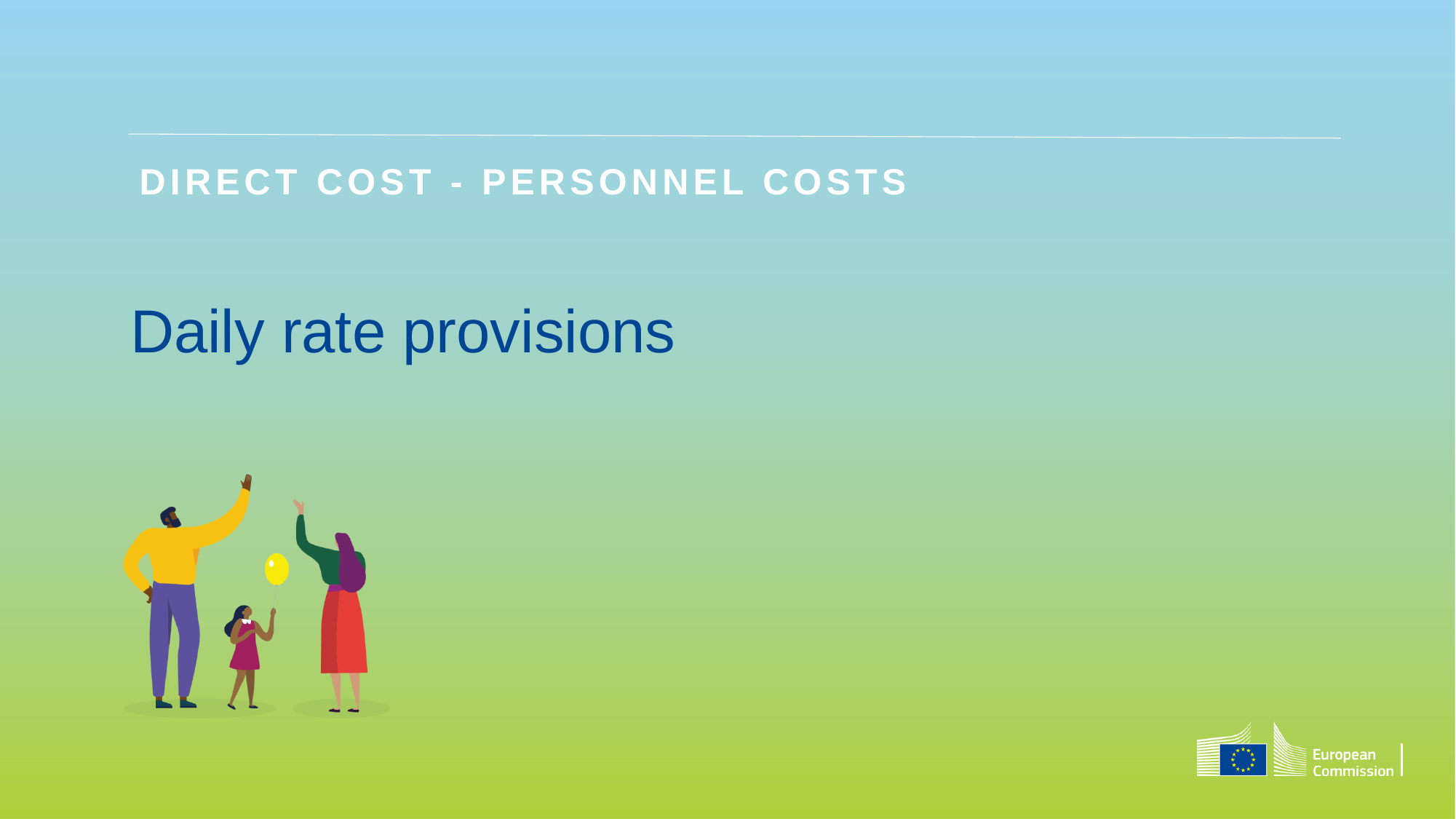

Direct COST - PERSONNEL COSTS

# Daily rate provisions